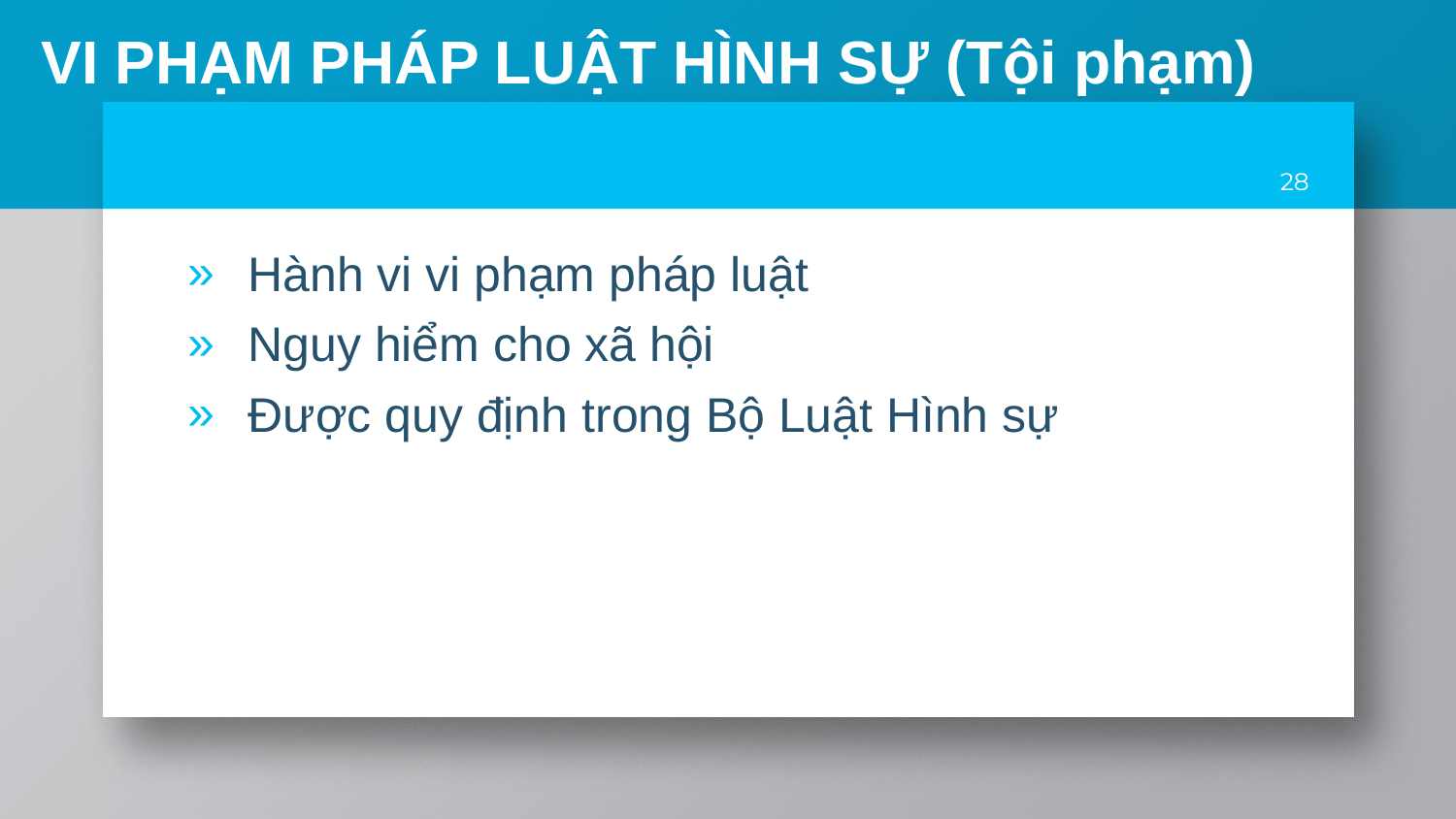

# VI PHẠM PHÁP LUẬT HÌNH SỰ (Tội phạm)
28
Hành vi vi phạm pháp luật
Nguy hiểm cho xã hội
Được quy định trong Bộ Luật Hình sự